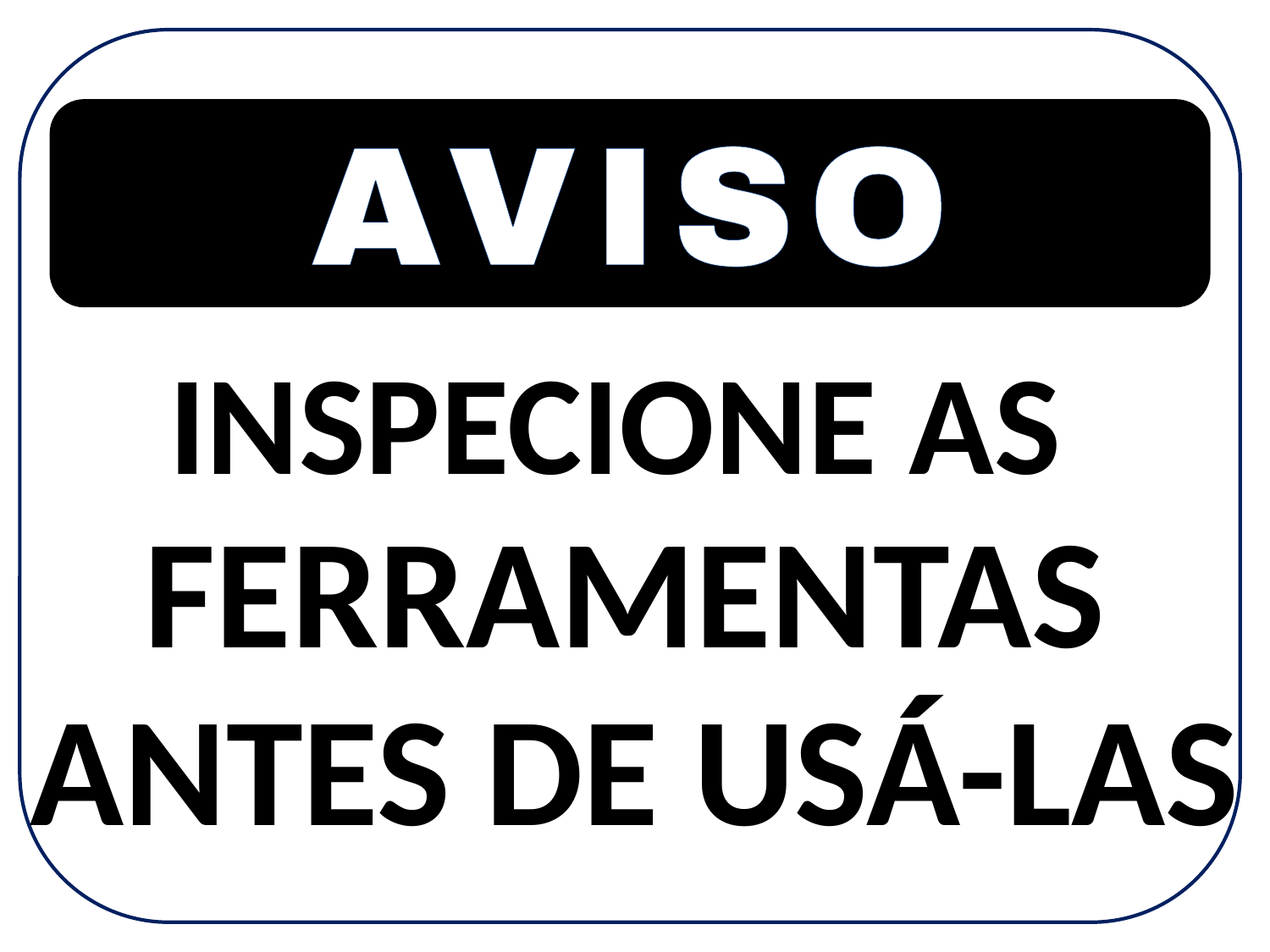

AVISO

INSPECIONE AS
FERRAMENTAS
ANTES DE USÁ-LAS